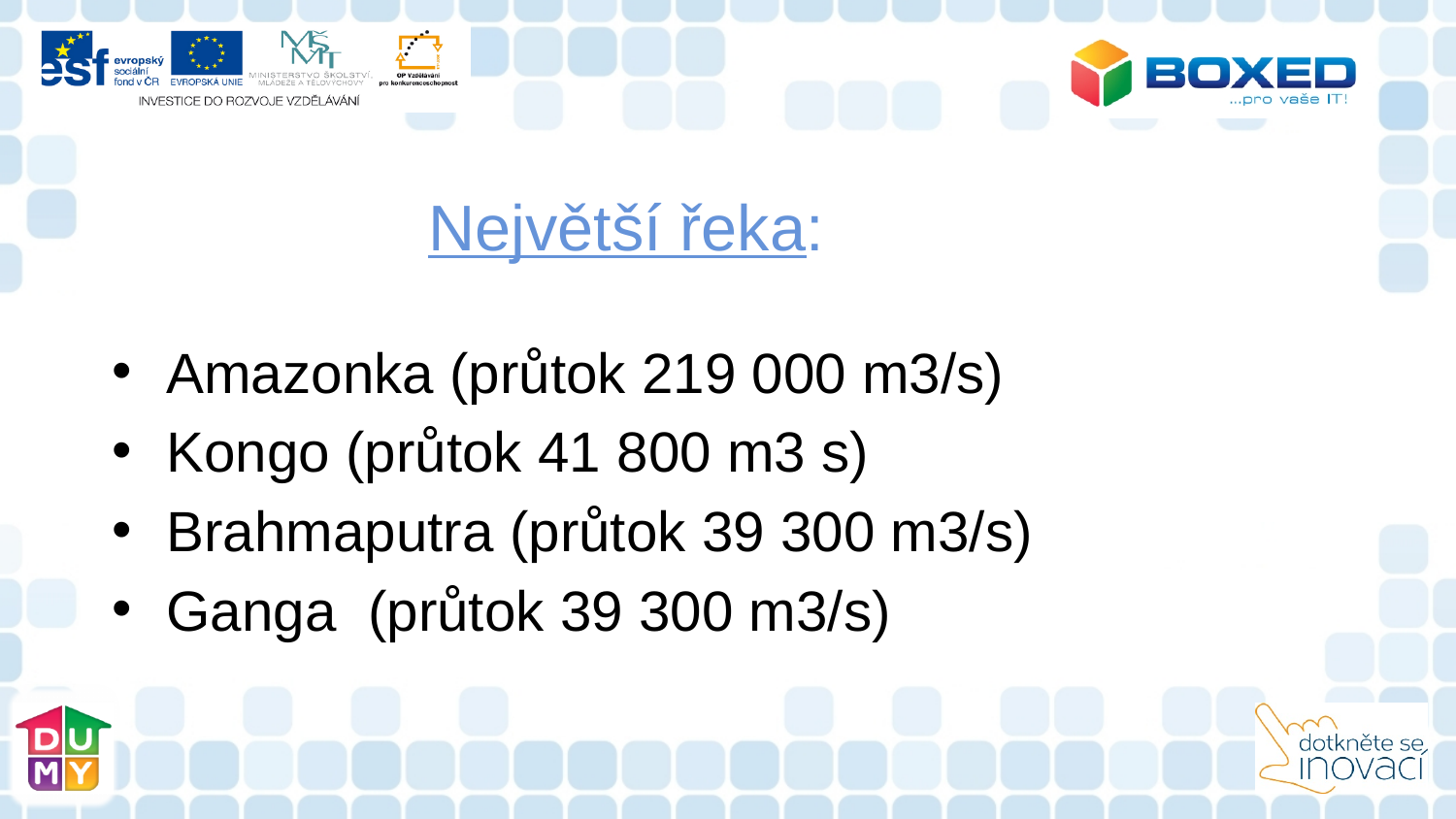

# Největší řeka:
Amazonka (průtok 219 000 m3/s)
Kongo (průtok 41 800 m3 s)
Brahmaputra (průtok 39 300 m3/s)
Ganga  (průtok 39 300 m3/s)